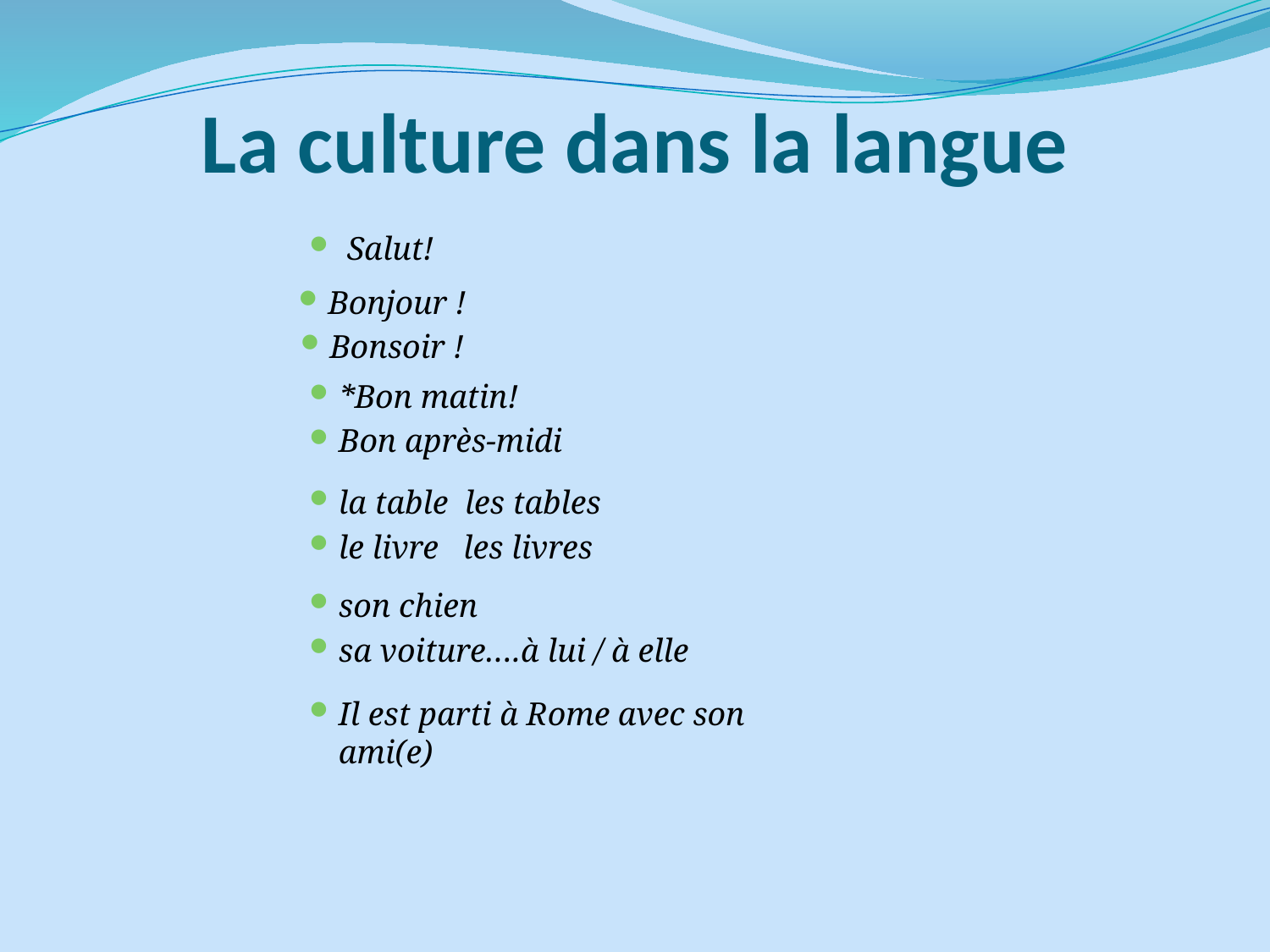

# La culture dans la langue
 Salut!
Bonjour !
Bonsoir !
*Bon matin!
Bon après-midi
la table  les tables
le livre   les livres
son chien
sa voiture….à lui / à elle
Il est parti à Rome avec son ami(e)